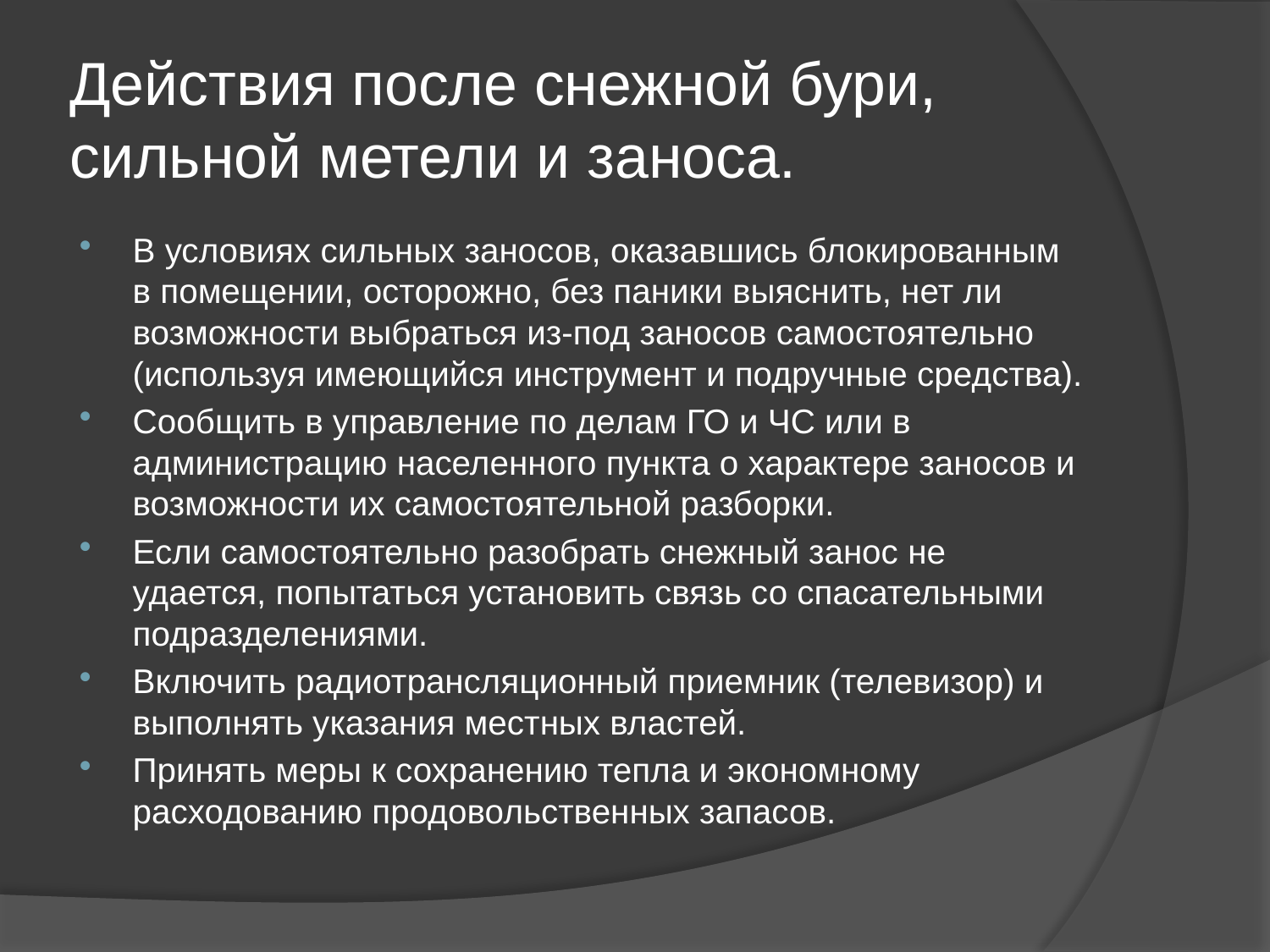

# Действия после снежной бури, сильной метели и заноса.
В условиях сильных заносов, оказавшись блокированным в помещении, осторожно, без паники выяснить, нет ли возможности выбраться из-под заносов самостоятельно (используя имеющийся инструмент и подручные средства).
Сообщить в управление по делам ГО и ЧС или в администрацию населенного пункта о характере заносов и возможности их самостоятельной разборки.
Если самостоятельно разобрать снежный занос не удается, попытаться установить связь со спасательными подразделениями.
Включить радиотрансляционный приемник (телевизор) и выполнять указания местных властей.
Принять меры к сохранению тепла и экономному расходованию продовольственных запасов.